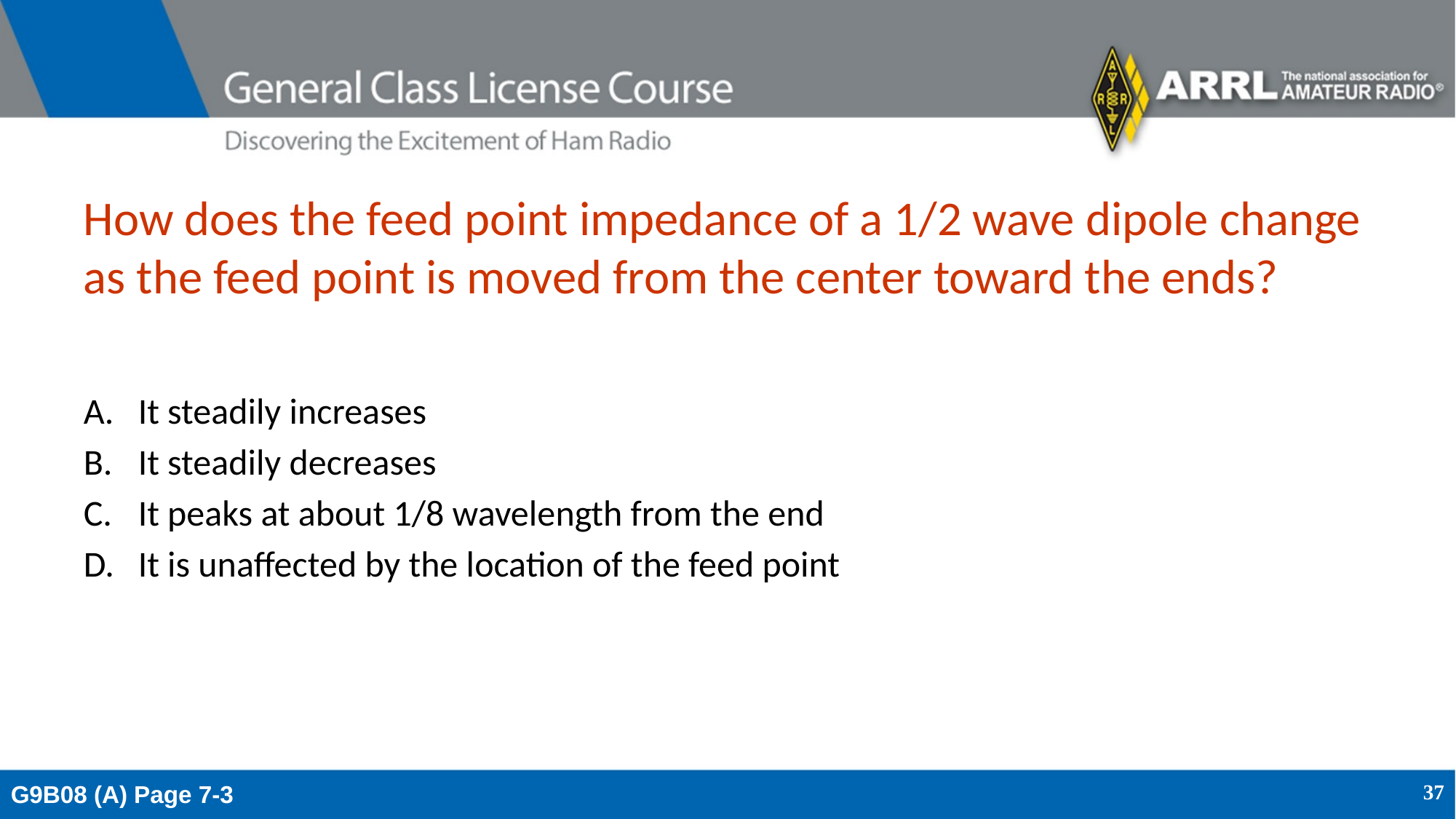

# How does the feed point impedance of a 1/2 wave dipole change as the feed point is moved from the center toward the ends?
It steadily increases
It steadily decreases
It peaks at about 1/8 wavelength from the end
It is unaffected by the location of the feed point
G9B08 (A) Page 7-3
37